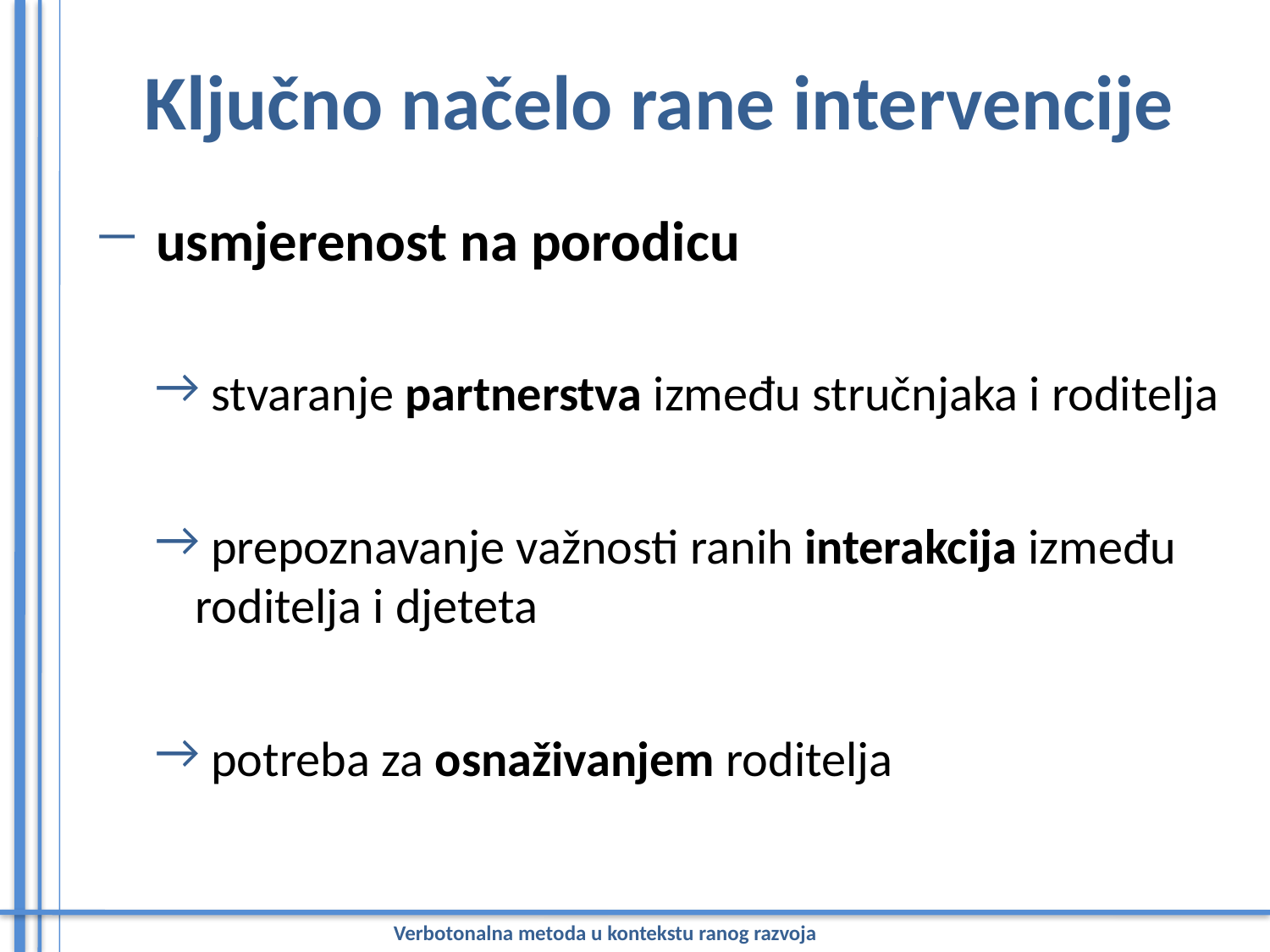

# Ključno načelo rane intervencije
 usmjerenost na porodicu

 stvaranje partnerstva između stručnjaka i roditelja

 prepoznavanje važnosti ranih interakcija između roditelja i djeteta

 potreba za osnaživanjem roditelja
Verbotonalna metoda u kontekstu ranog razvoja
21